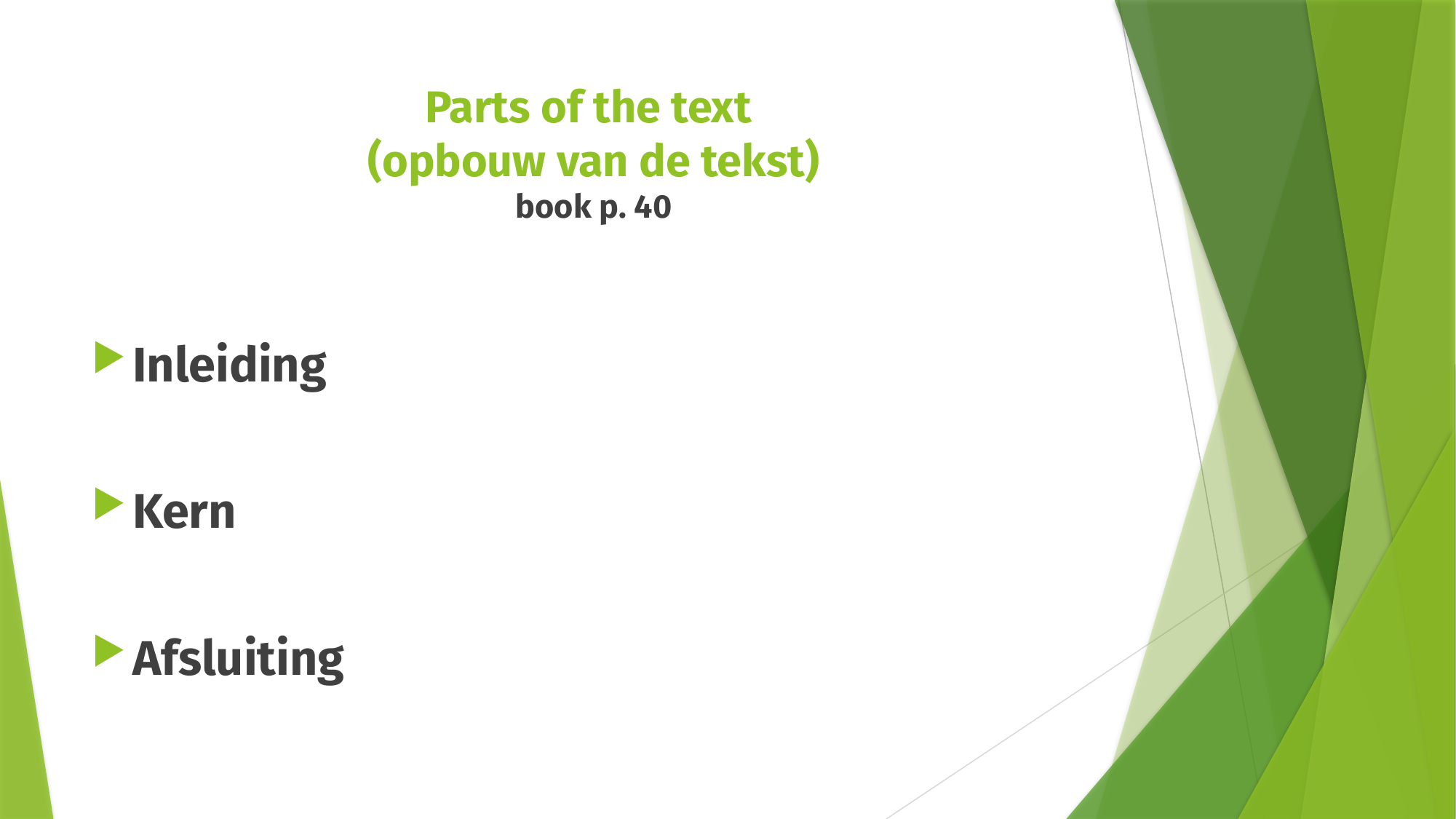

# Parts of the text (opbouw van de tekst) book p. 40
Inleiding

Kern

Afsluiting